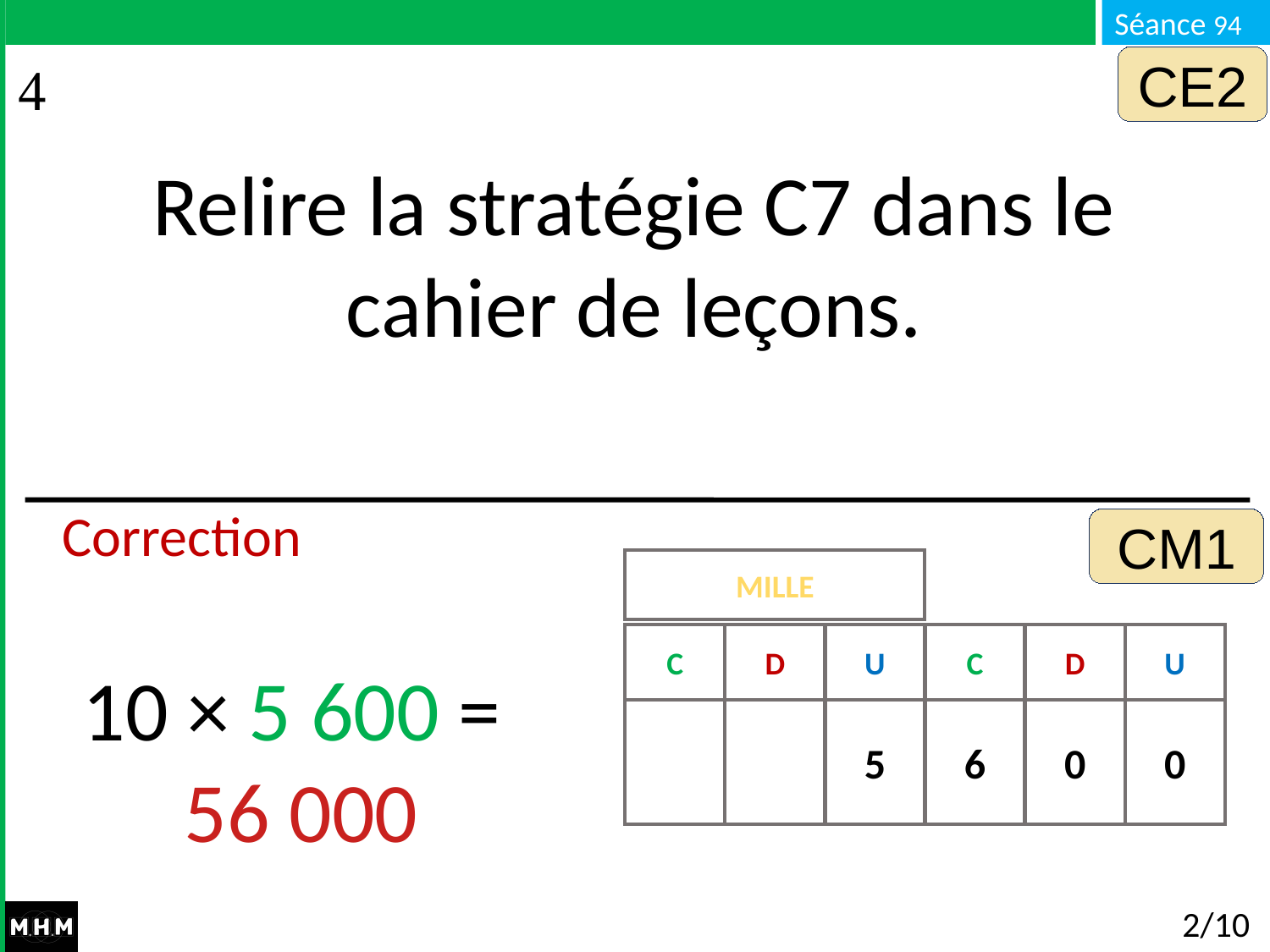

CE2
Relire la stratégie C7 dans le cahier de leçons.

Correction
CM1
MILLE
C
D
U
C
D
U
10 × 5 600 =
56 000

5
6

0
0
0
0
0
# 2/10